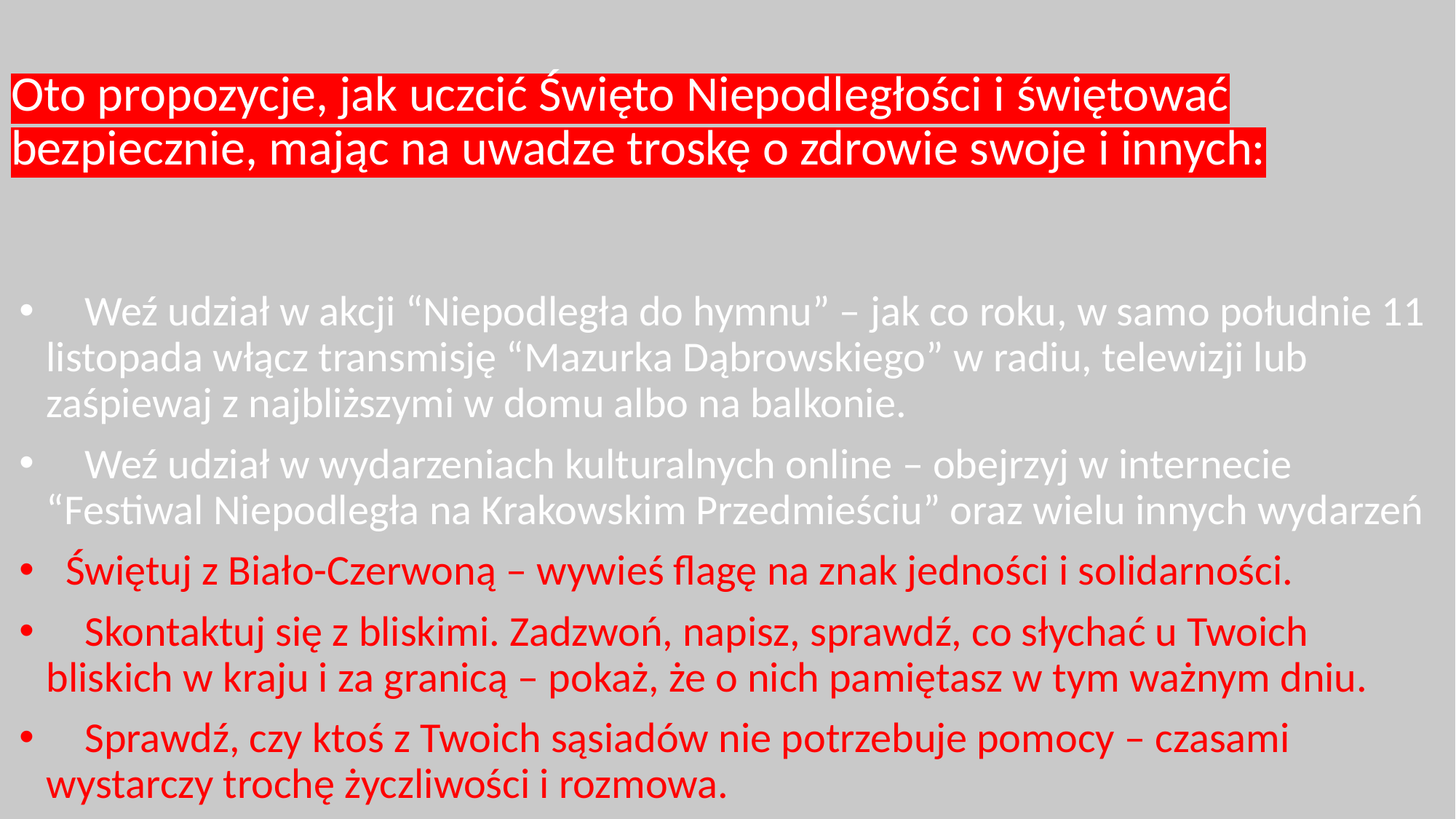

# Oto propozycje, jak uczcić Święto Niepodległości i świętować bezpiecznie, mając na uwadze troskę o zdrowie swoje i innych:

    Weź udział w akcji “Niepodległa do hymnu” – jak co roku, w samo południe 11 listopada włącz transmisję “Mazurka Dąbrowskiego” w radiu, telewizji lub zaśpiewaj z najbliższymi w domu albo na balkonie.
    Weź udział w wydarzeniach kulturalnych online – obejrzyj w internecie “Festiwal Niepodległa na Krakowskim Przedmieściu” oraz wielu innych wydarzeń
  Świętuj z Biało-Czerwoną – wywieś flagę na znak jedności i solidarności.
    Skontaktuj się z bliskimi. Zadzwoń, napisz, sprawdź, co słychać u Twoich bliskich w kraju i za granicą – pokaż, że o nich pamiętasz w tym ważnym dniu.
    Sprawdź, czy ktoś z Twoich sąsiadów nie potrzebuje pomocy – czasami wystarczy trochę życzliwości i rozmowa.